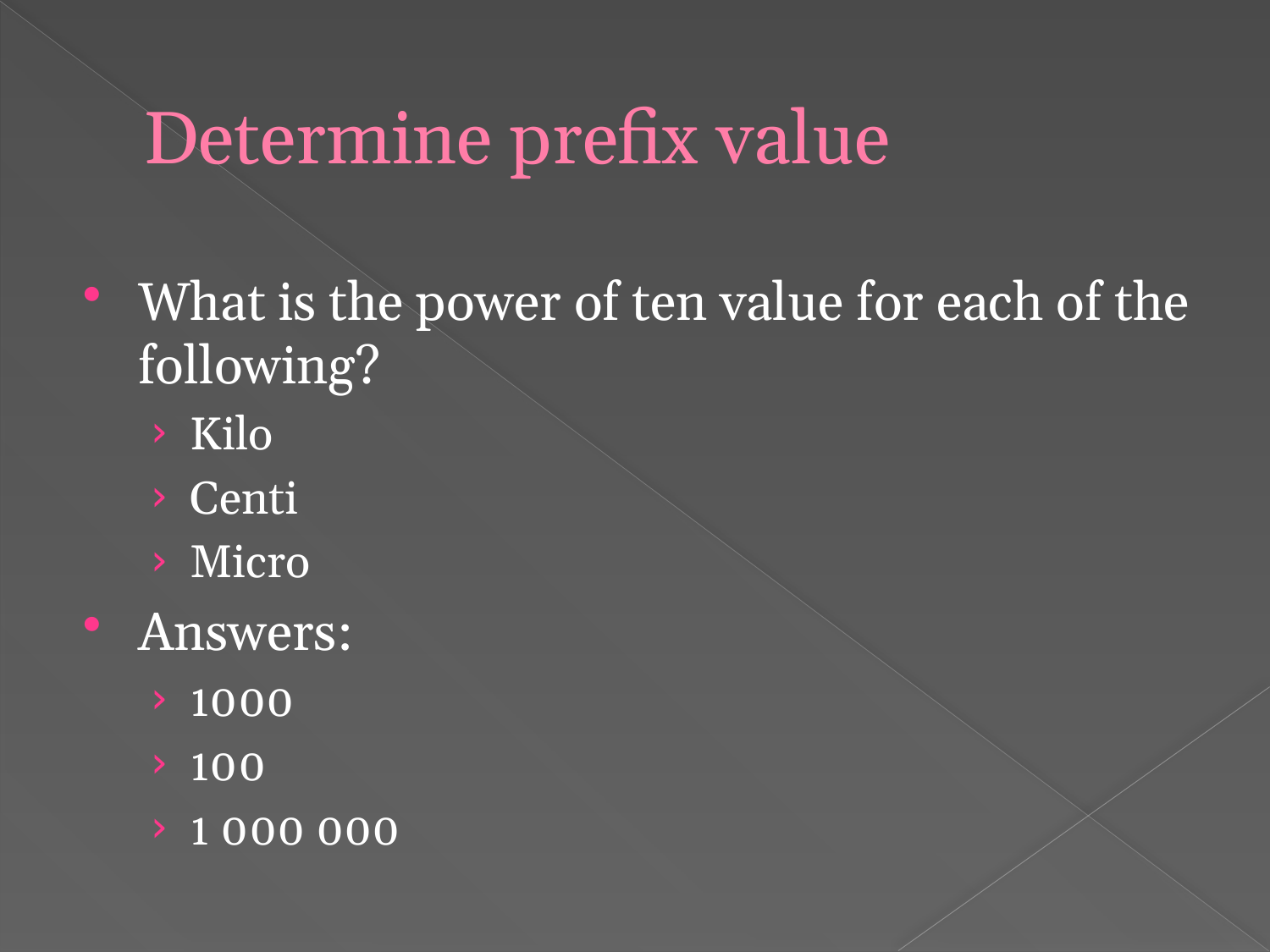

# Determine prefix value
What is the power of ten value for each of the following?
Kilo
Centi
Micro
Answers:
1000
100
1 000 000